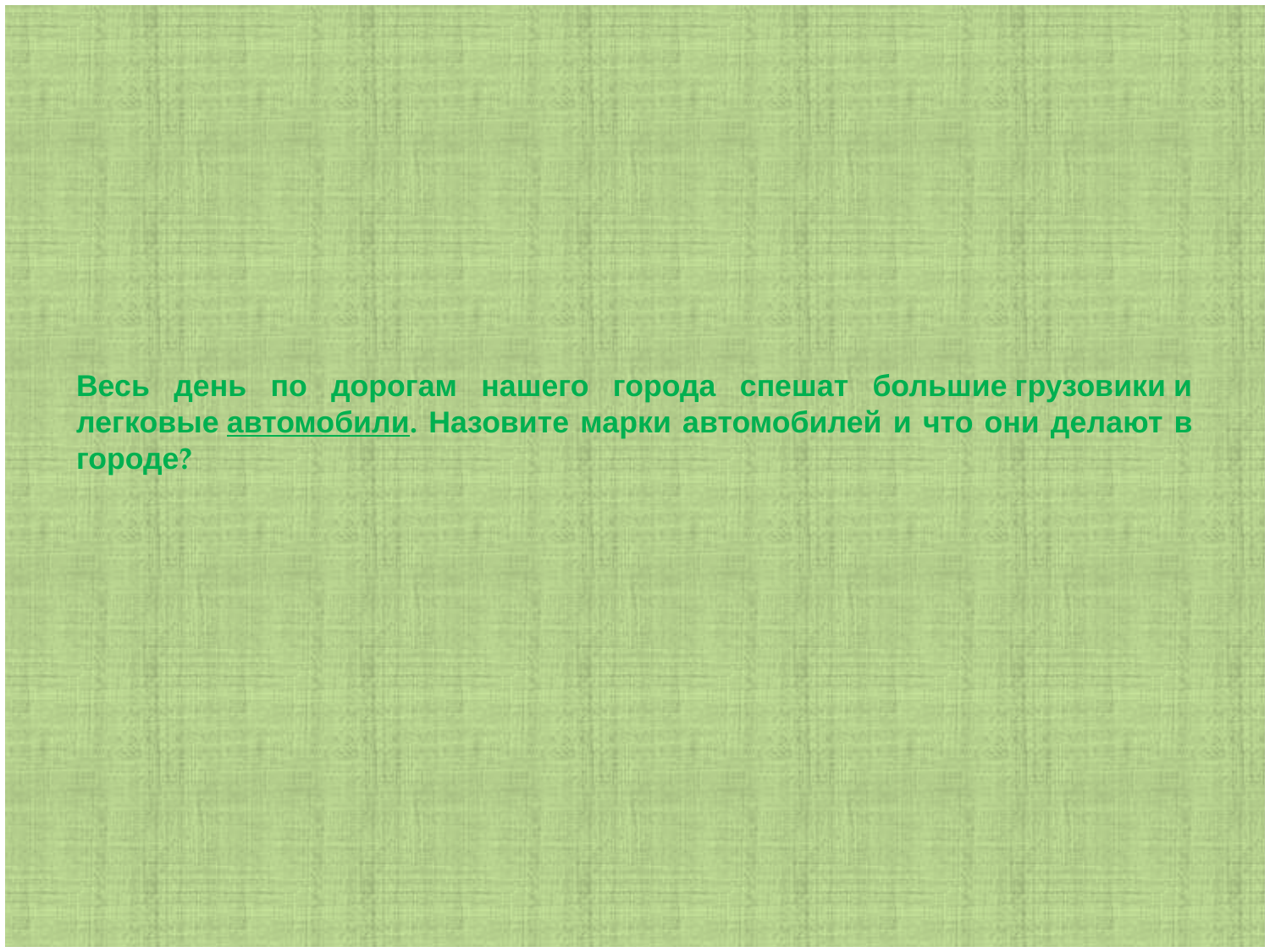

# Весь день по дорогам нашего города спешат большие грузовики и легковые автомобили. Назовите марки автомобилей и что они делают в городе?